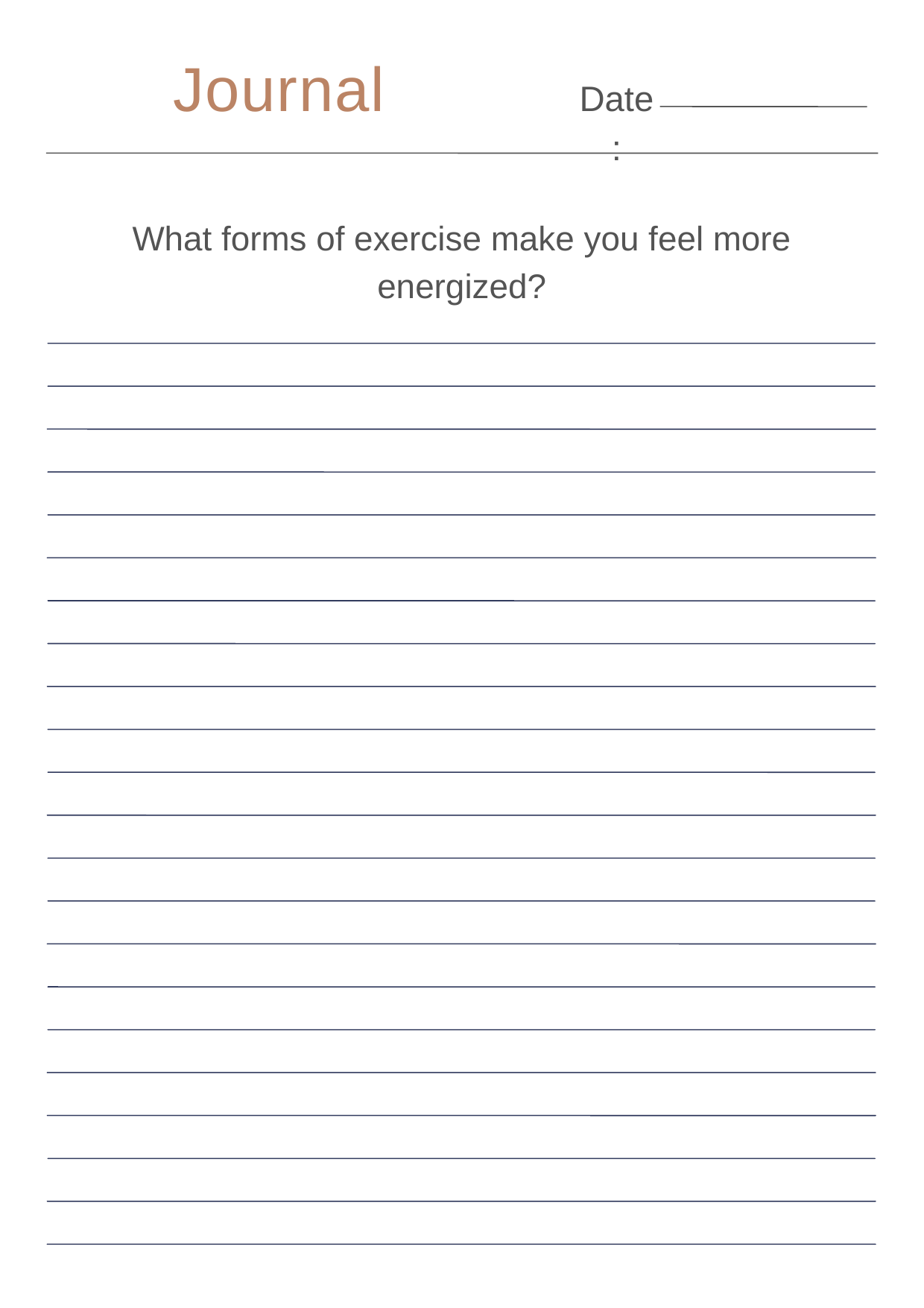

Journal
Date:

What forms of exercise make you feel more energized?